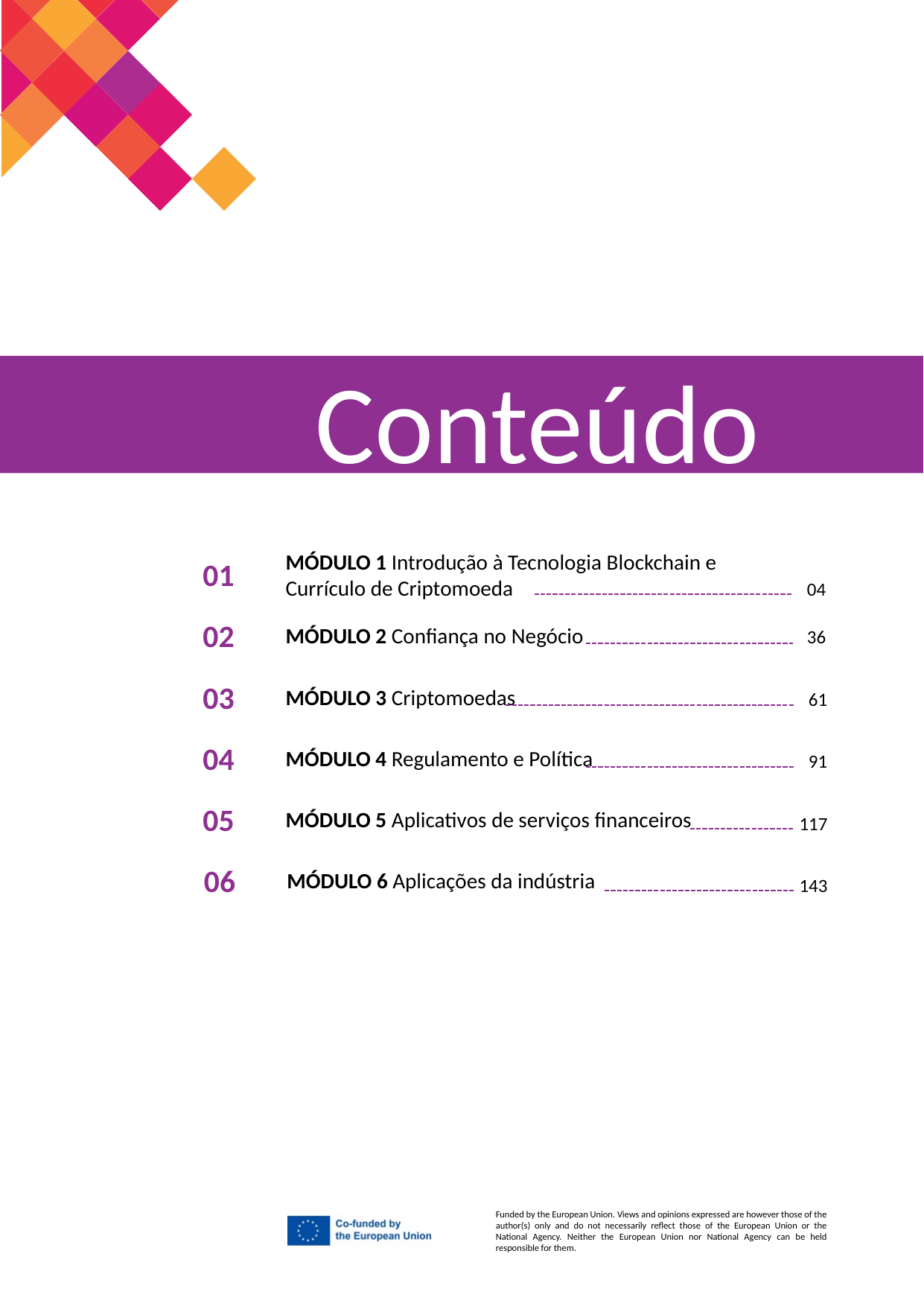

Conteúdo
01
MÓDULO 1 Introdução à Tecnologia Blockchain e Currículo de Criptomoeda
04
MÓDULO 2 Confiança no Negócio
02
36
03
MÓDULO 3 Criptomoedas
61
04
MÓDULO 4 Regulamento e Política
91
05
MÓDULO 5 Aplicativos de serviços financeiros
117
06
MÓDULO 6 Aplicações da indústria
143